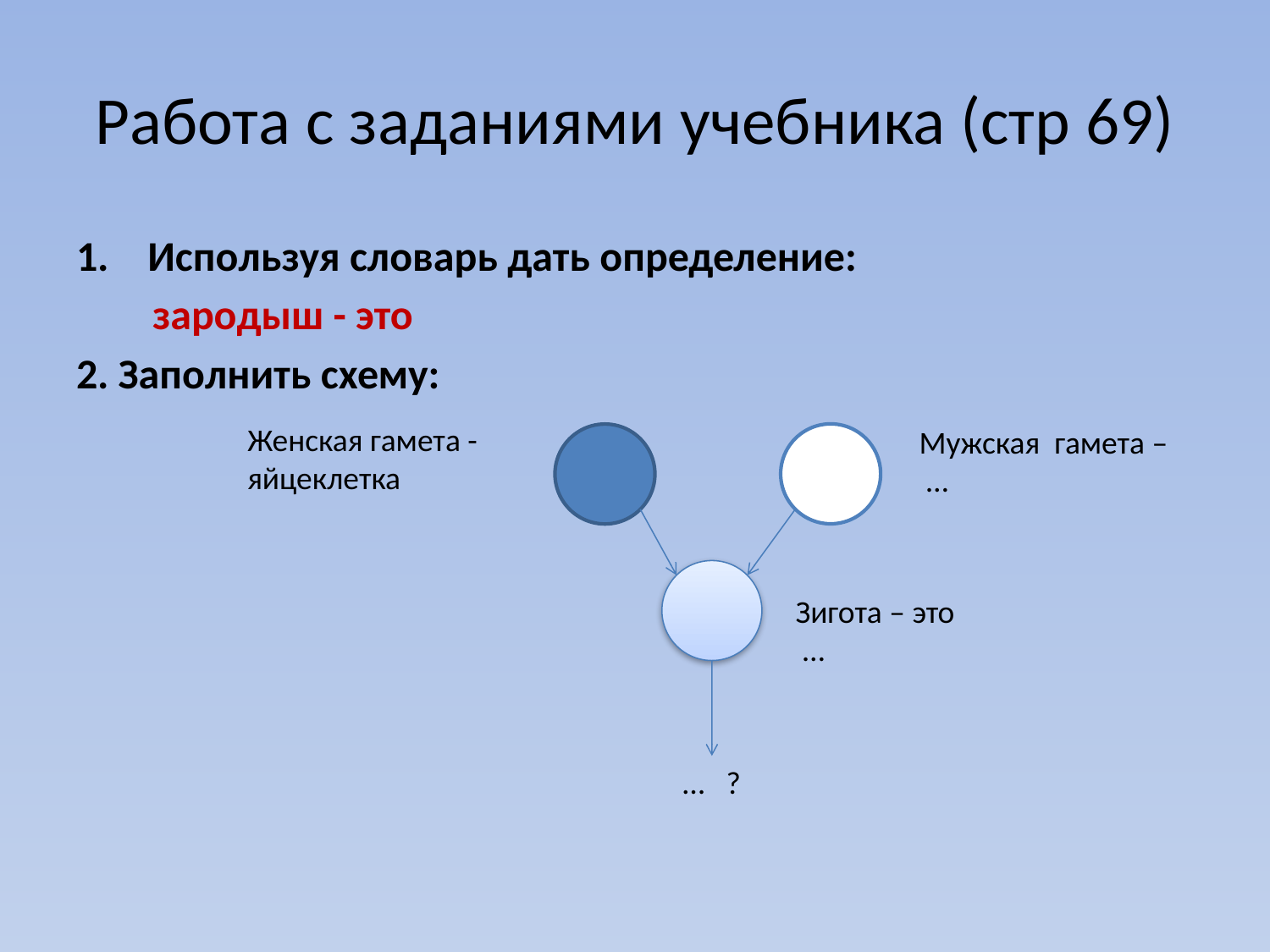

# Работа с заданиями учебника (стр 69)
Используя словарь дать определение:
        зародыш - это
2. Заполнить схему:
Женская гамета - яйцеклетка
Мужская  гамета –
 …

Зигота – это
 …
…   ?